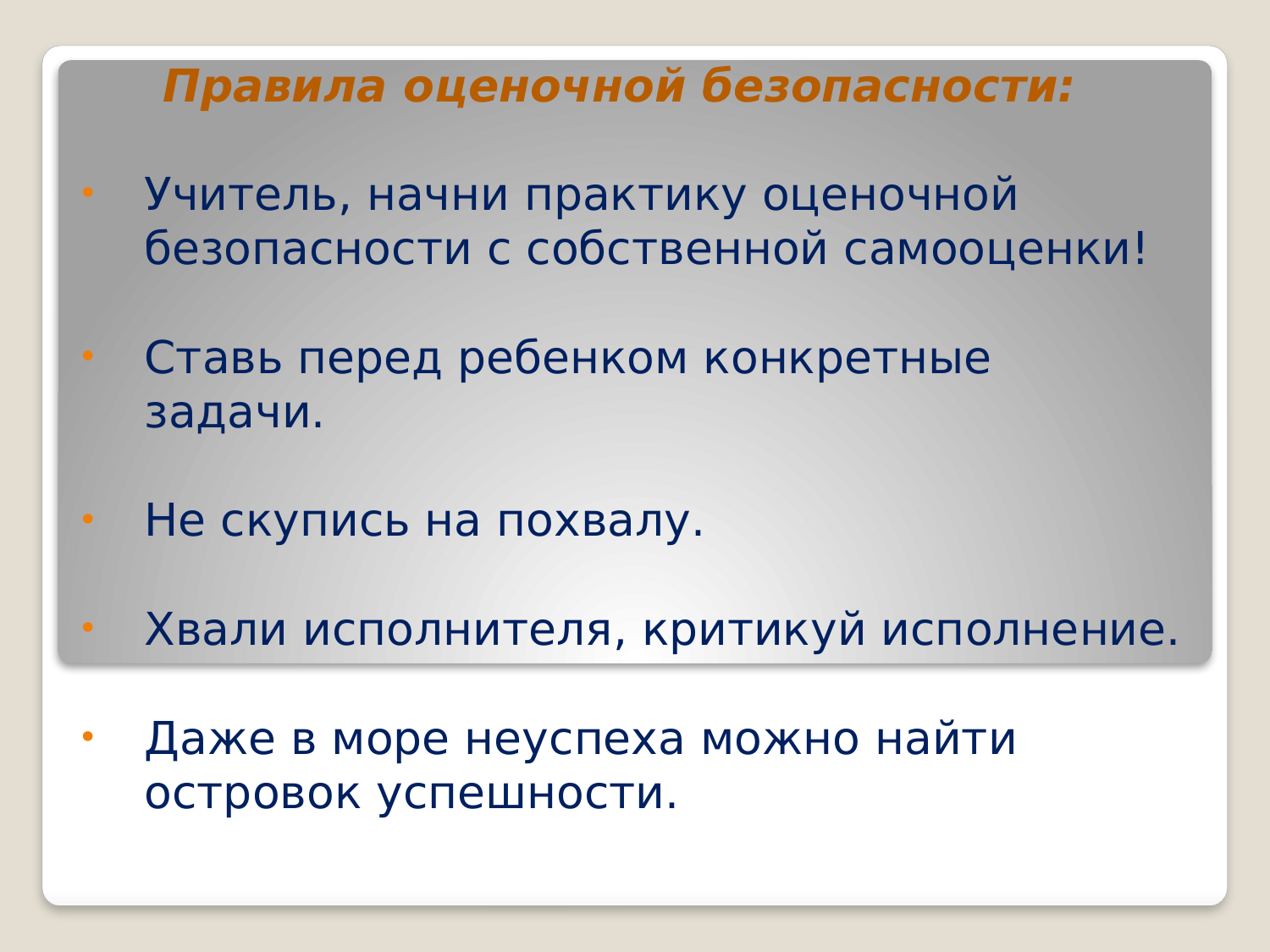

Правила оценочной безопасности:

Учитель, начни практику оценочной безопасности с собственной самооценки!

Ставь перед ребенком конкретные задачи.

Не скупись на похвалу.

Хвали исполнителя, критикуй исполнение.

Даже в море неуспеха можно найти островок успешности.